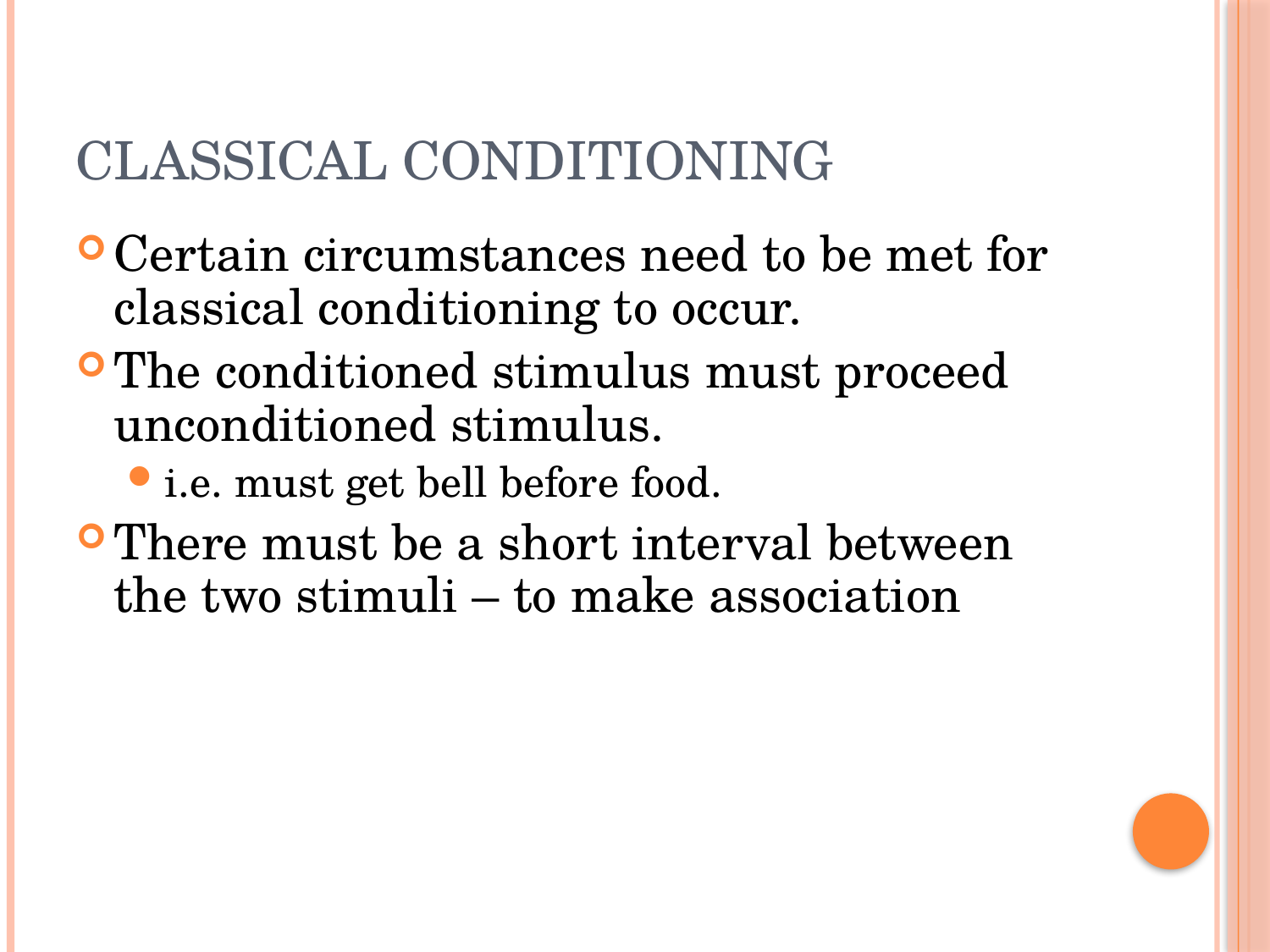

# Classical Conditioning
Certain circumstances need to be met for classical conditioning to occur.
The conditioned stimulus must proceed unconditioned stimulus.
i.e. must get bell before food.
There must be a short interval between the two stimuli – to make association